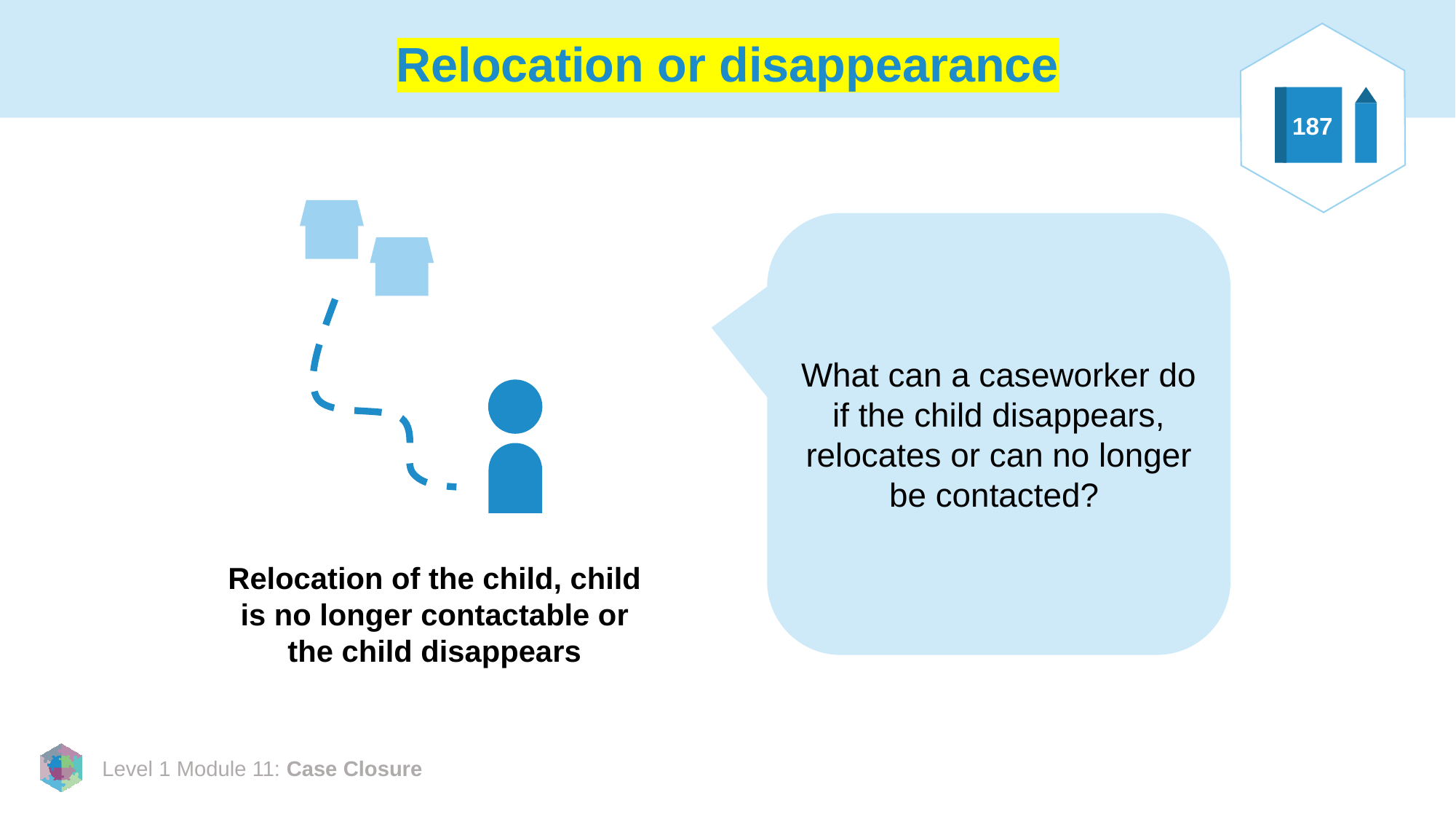

# Relocation or disappearance

187

What can a caseworker do if the child disappears, relocates or can no longer be contacted?
Relocation of the child, child is no longer contactable or the child disappears